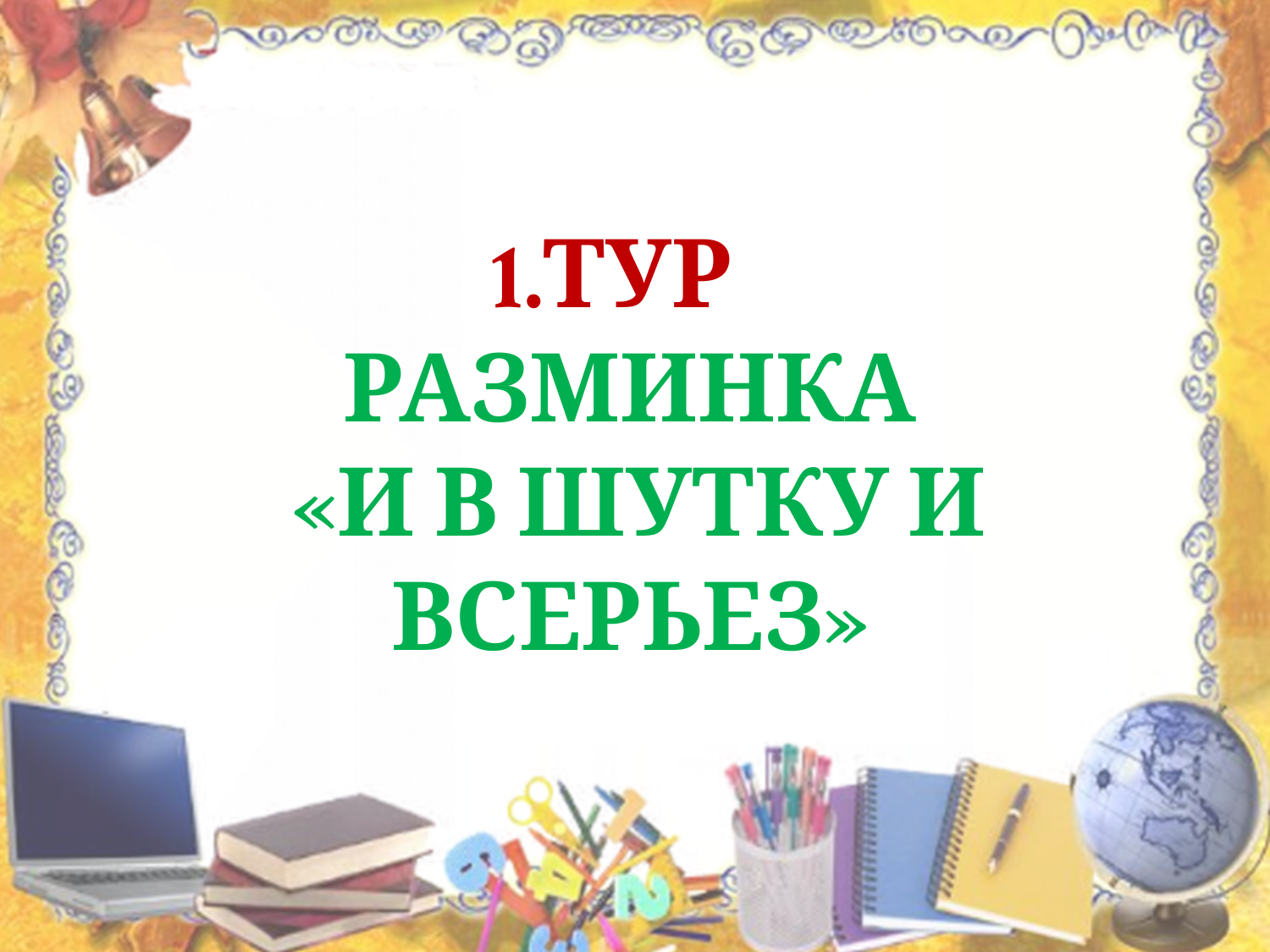

1.ТУР
РАЗМИНКА
 «И В ШУТКУ И ВСЕРЬЕЗ»